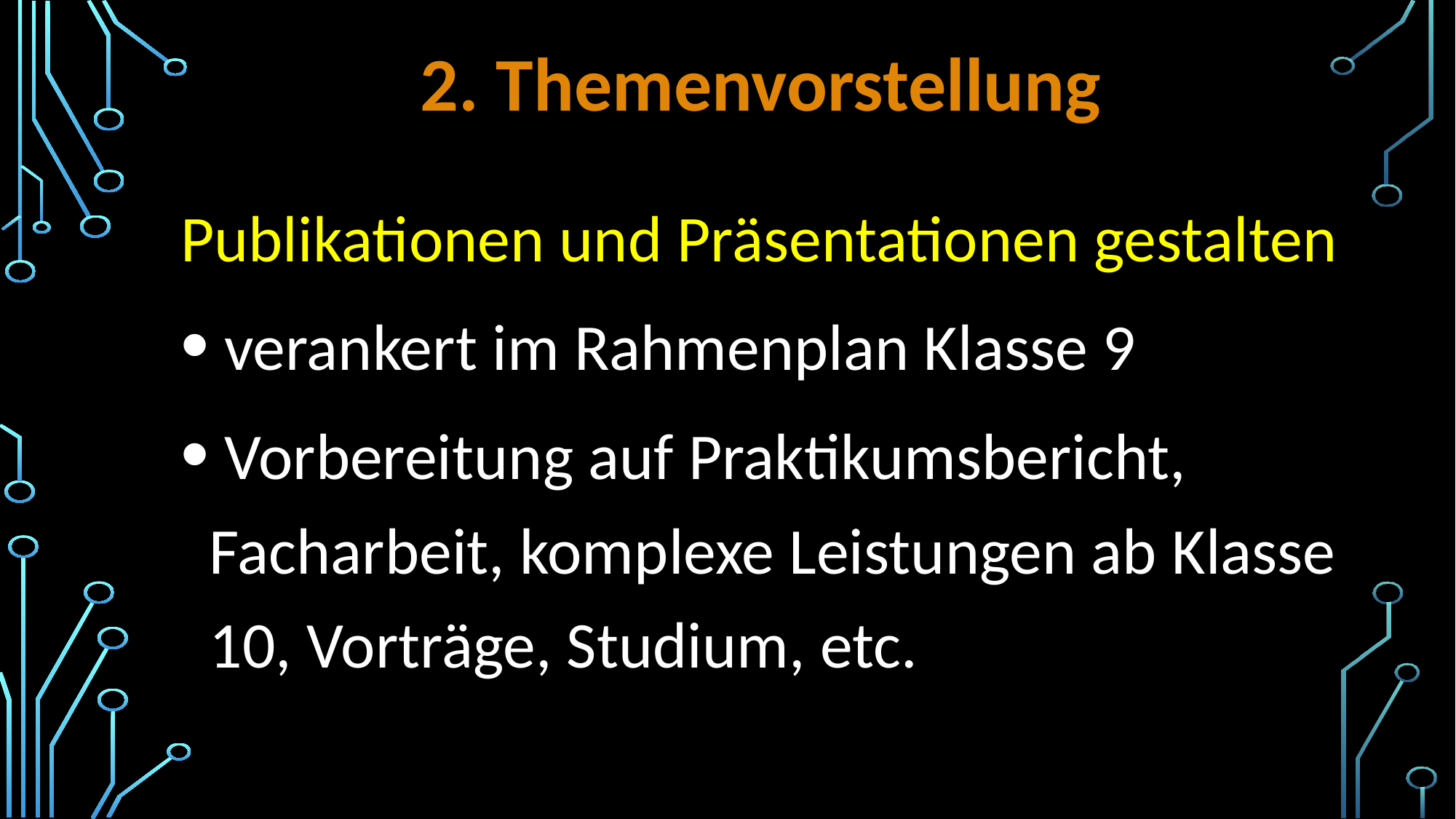

# 2. Themenvorstellung
Publikationen und Präsentationen gestalten
 verankert im Rahmenplan Klasse 9
 Vorbereitung auf Praktikumsbericht, Facharbeit, komplexe Leistungen ab Klasse 10, Vorträge, Studium, etc.